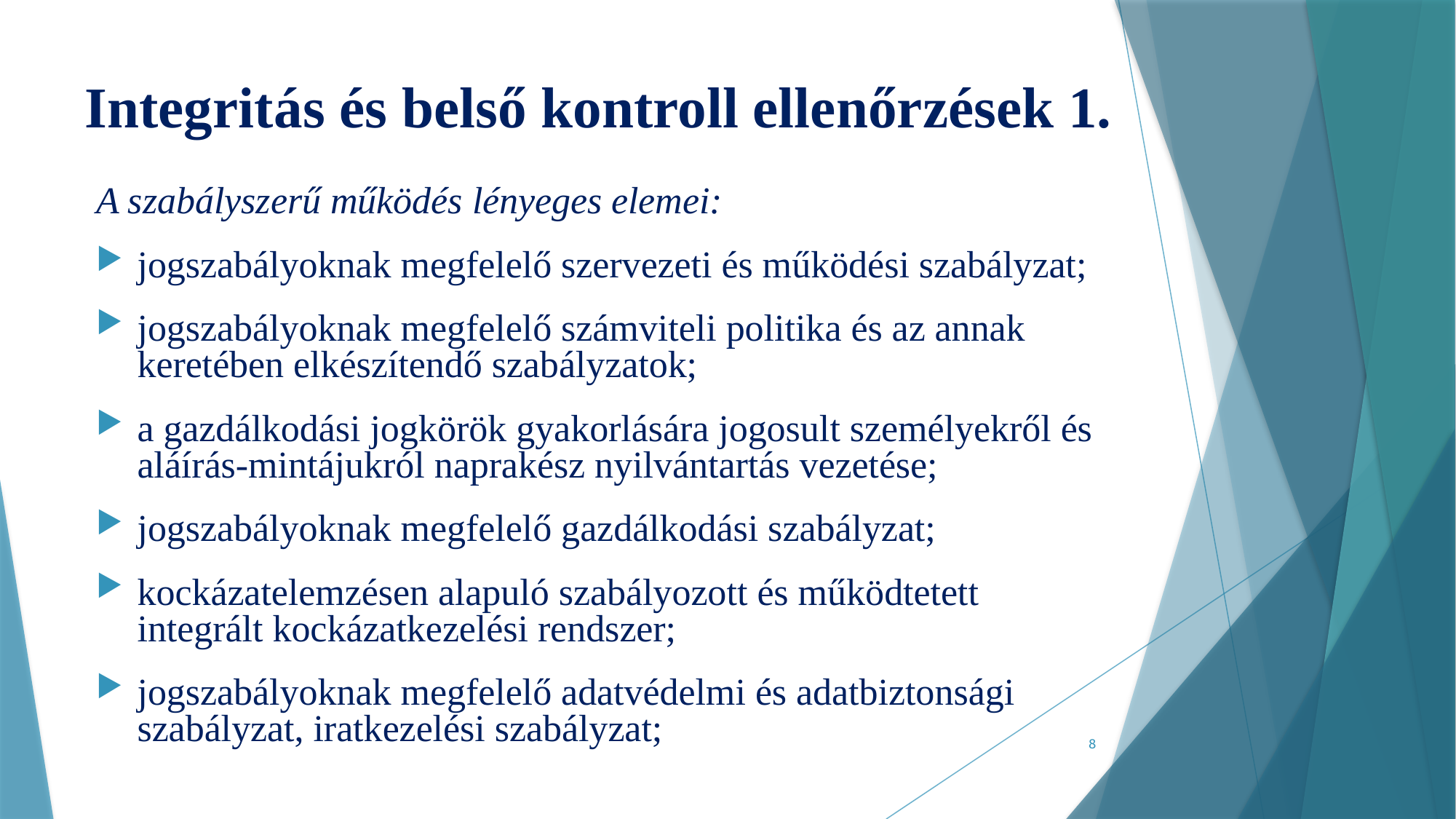

# Integritás és belső kontroll ellenőrzések 1.
A szabályszerű működés lényeges elemei:
jogszabályoknak megfelelő szervezeti és működési szabályzat;
jogszabályoknak megfelelő számviteli politika és az annak keretében elkészítendő szabályzatok;
a gazdálkodási jogkörök gyakorlására jogosult személyekről és aláírás-mintájukról naprakész nyilvántartás vezetése;
jogszabályoknak megfelelő gazdálkodási szabályzat;
kockázatelemzésen alapuló szabályozott és működtetett integrált kockázatkezelési rendszer;
jogszabályoknak megfelelő adatvédelmi és adatbiztonsági szabályzat, iratkezelési szabályzat;
8